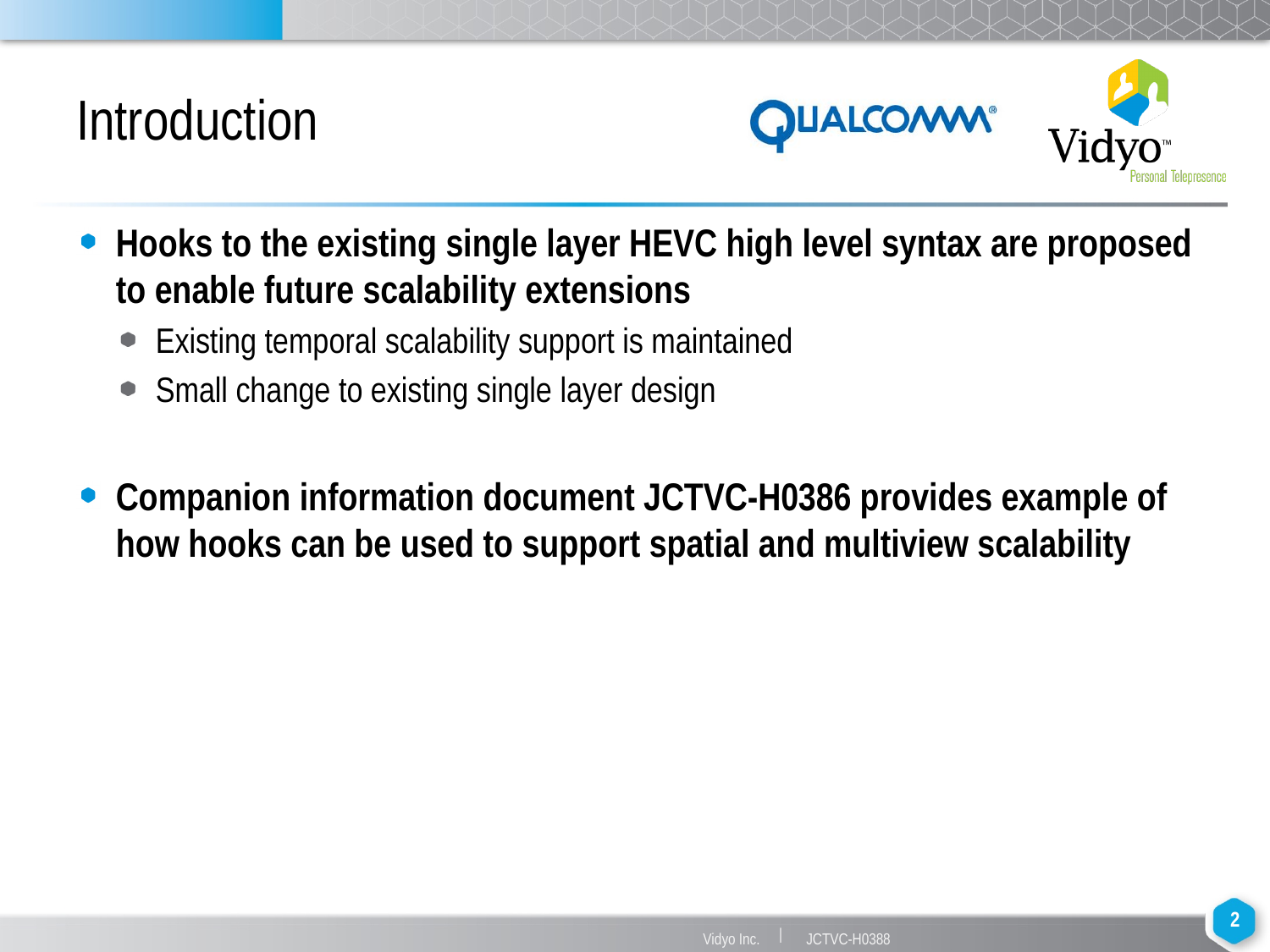

# Introduction
Hooks to the existing single layer HEVC high level syntax are proposed to enable future scalability extensions
Existing temporal scalability support is maintained
Small change to existing single layer design

Companion information document JCTVC-H0386 provides example of how hooks can be used to support spatial and multiview scalability

2